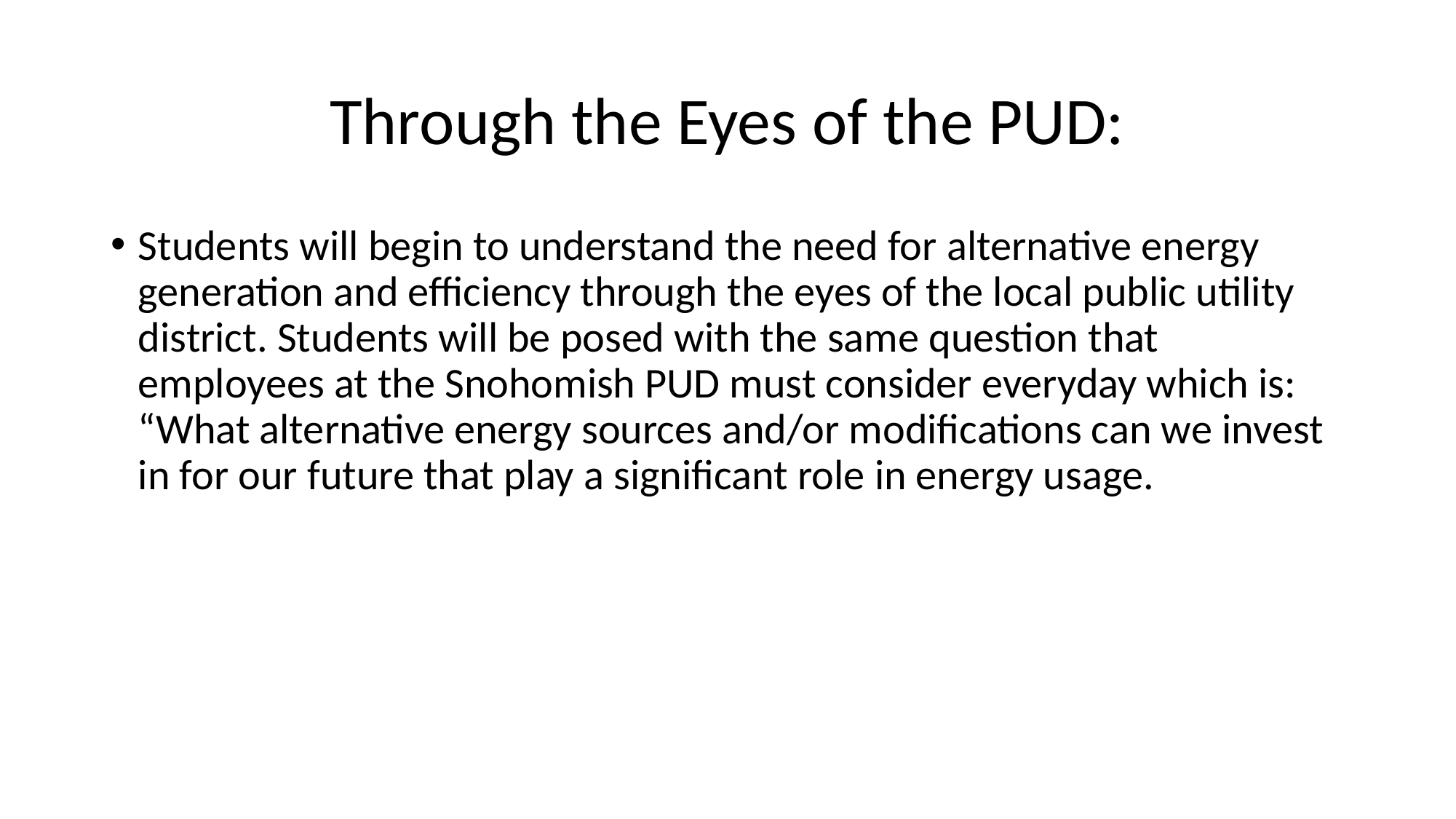

# Through the Eyes of the PUD:
Students will begin to understand the need for alternative energy generation and efficiency through the eyes of the local public utility district. Students will be posed with the same question that employees at the Snohomish PUD must consider everyday which is: “What alternative energy sources and/or modifications can we invest in for our future that play a significant role in energy usage.